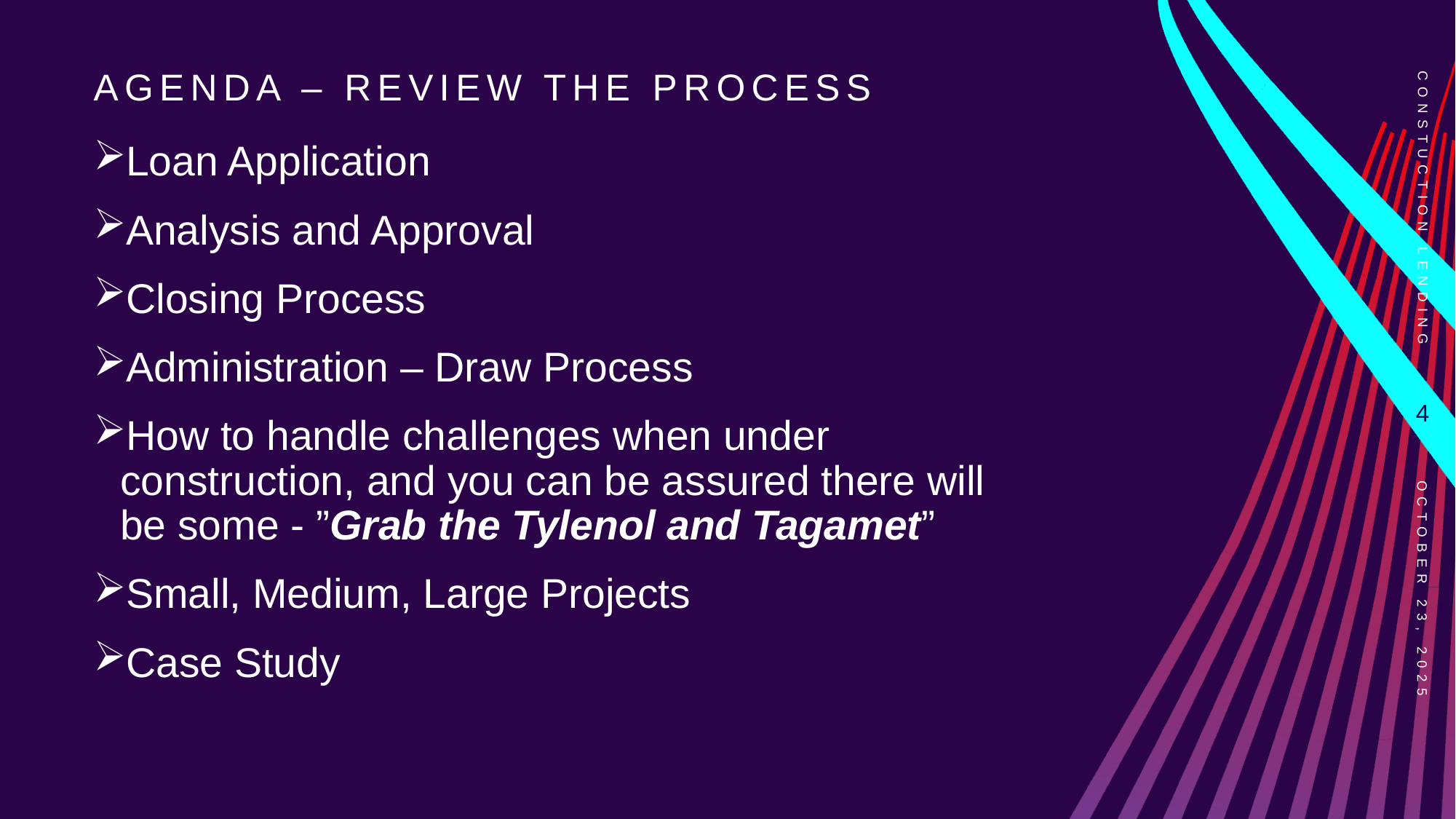

# Agenda – Review the process
Loan Application
Analysis and Approval
Closing Process
Administration – Draw Process
How to handle challenges when under construction, and you can be assured there will be some - ”Grab the Tylenol and Tagamet”
Small, Medium, Large Projects
Case Study

Constuction Lending
4
October 23, 2025